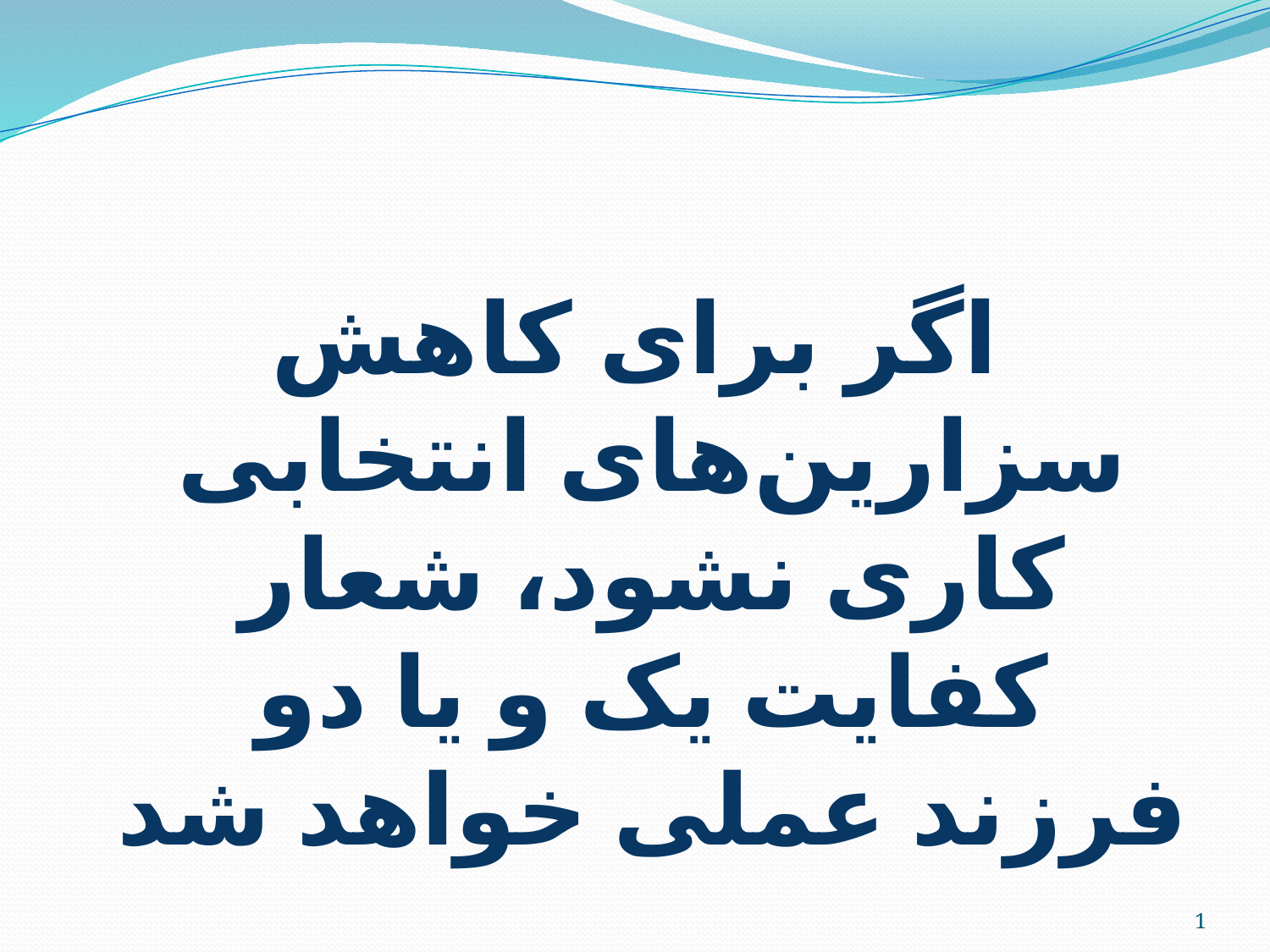

#
اگر برای کاهش سزارین‌های انتخابی کاری نشود، شعار کفایت یک و یا دو فرزند عملی خواهد شد
1